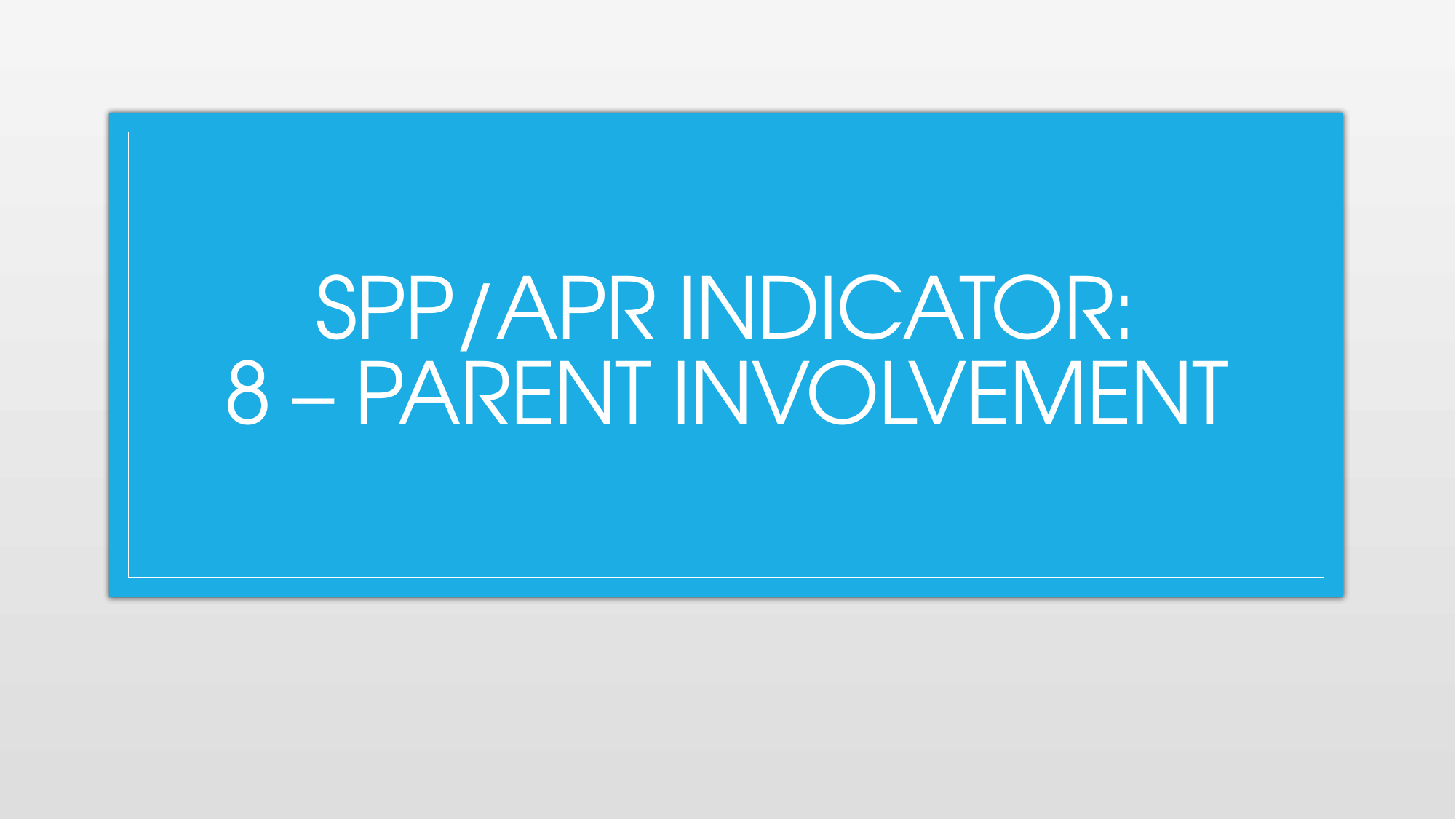

# SPP/APR Indicator: 8 – Parent involvement